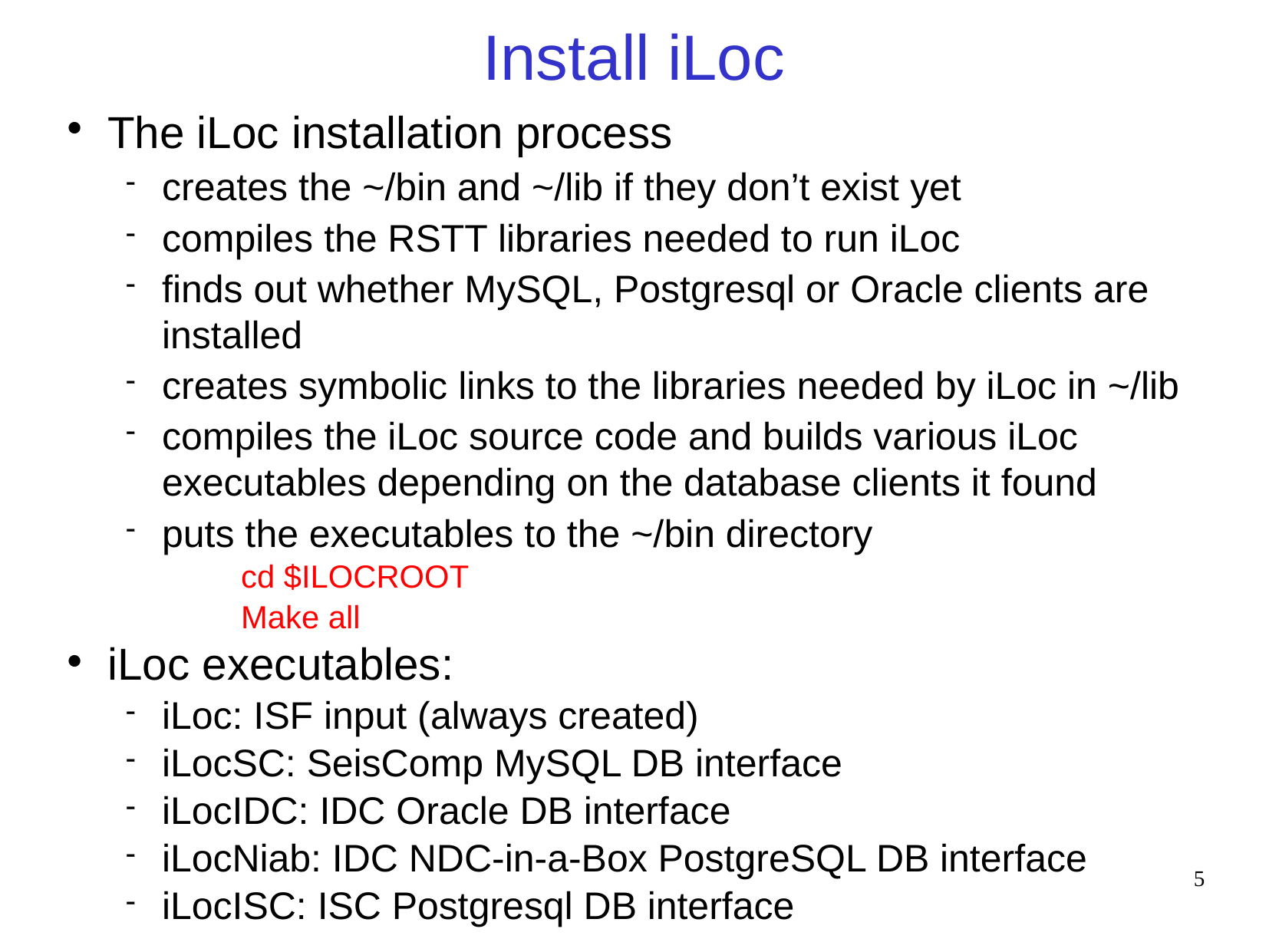

# Install iLoc
The iLoc installation process
creates the ~/bin and ~/lib if they don’t exist yet
compiles the RSTT libraries needed to run iLoc
finds out whether MySQL, Postgresql or Oracle clients are installed
creates symbolic links to the libraries needed by iLoc in ~/lib
compiles the iLoc source code and builds various iLoc executables depending on the database clients it found
puts the executables to the ~/bin directory
	cd $ILOCROOT
	Make all
iLoc executables:
iLoc: ISF input (always created)
iLocSC: SeisComp MySQL DB interface
iLocIDC: IDC Oracle DB interface
iLocNiab: IDC NDC-in-a-Box PostgreSQL DB interface
iLocISC: ISC Postgresql DB interface

5